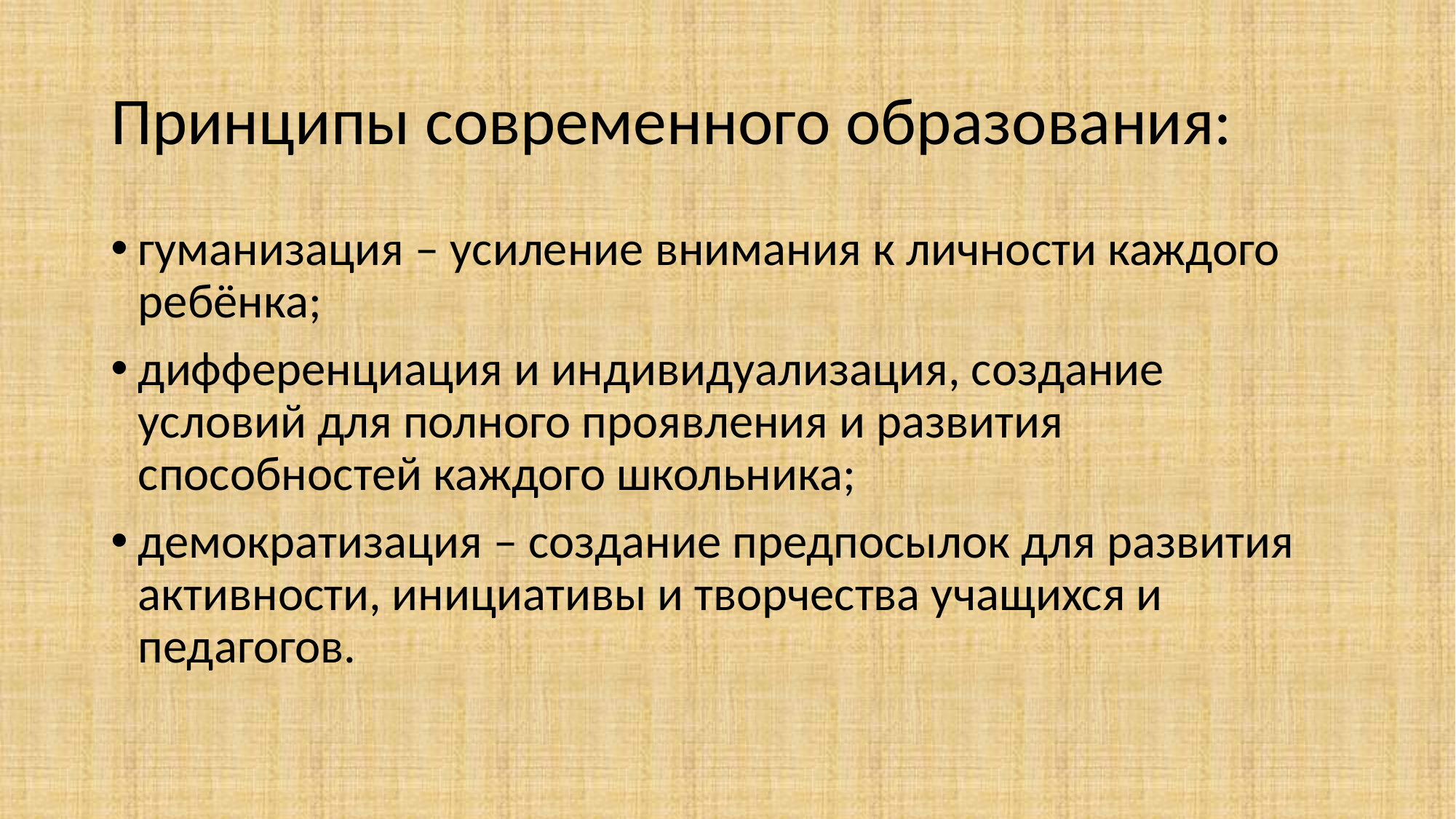

# Принципы современного образования:
гуманизация – усиление внимания к личности каждого ребёнка;
дифференциация и индивидуализация, создание условий для полного проявления и развития способностей каждого школьника;
демократизация – создание предпосылок для развития активности, инициативы и творчества учащихся и педагогов.